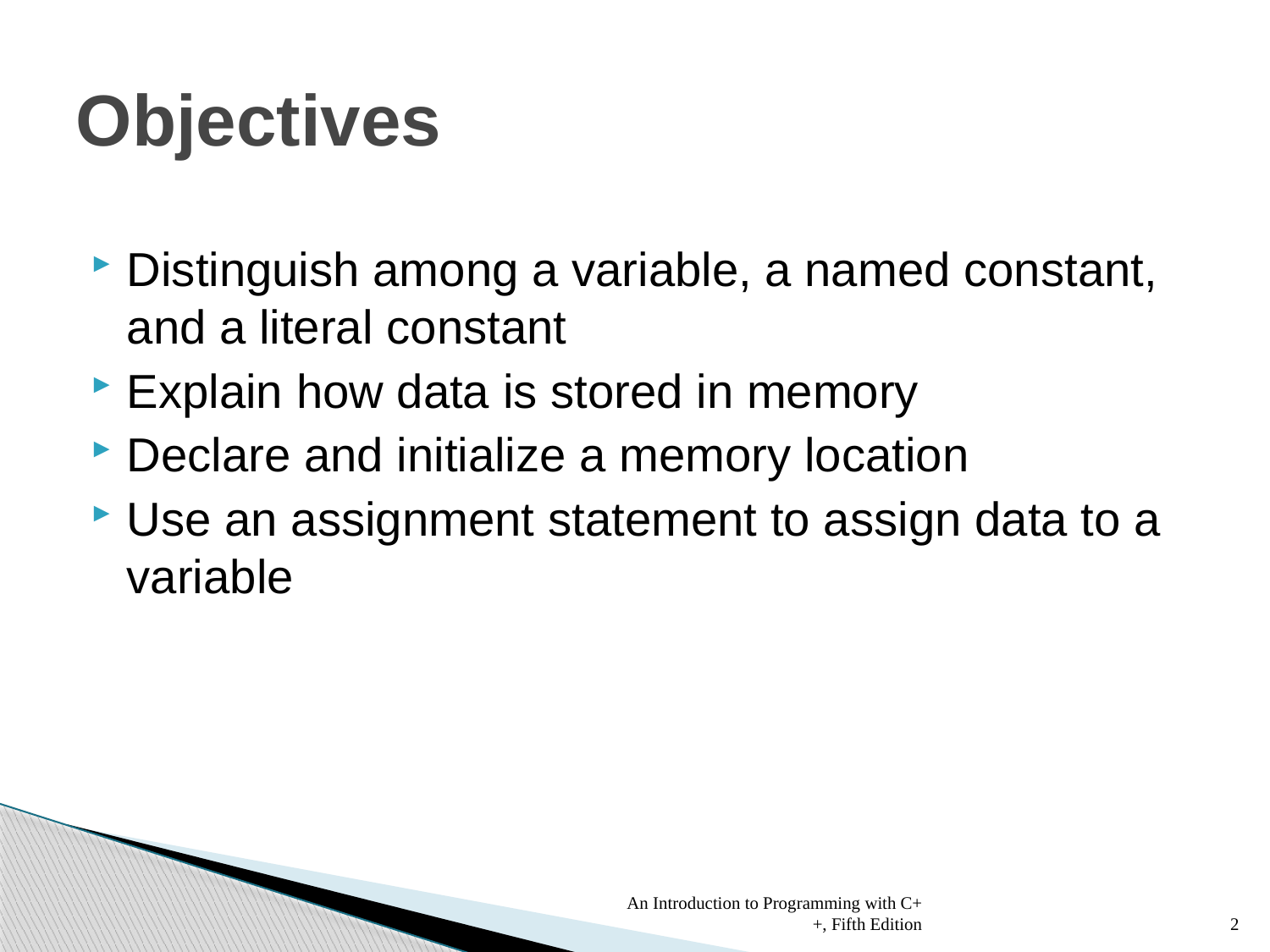

# Objectives
Distinguish among a variable, a named constant, and a literal constant
Explain how data is stored in memory
Declare and initialize a memory location
Use an assignment statement to assign data to a variable

An Introduction to Programming with C++, Fifth Edition
2